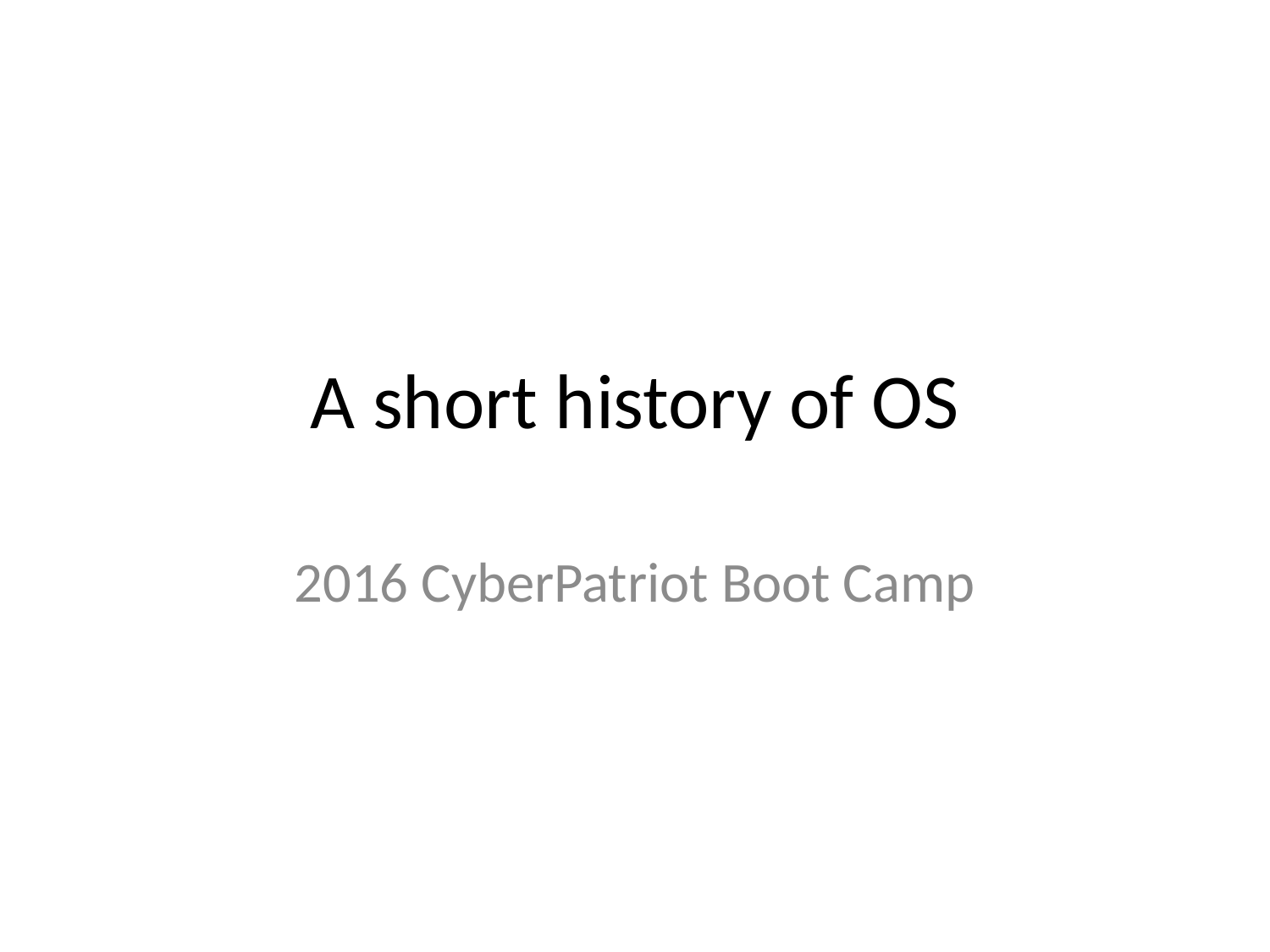

# A short history of OS
2016 CyberPatriot Boot Camp